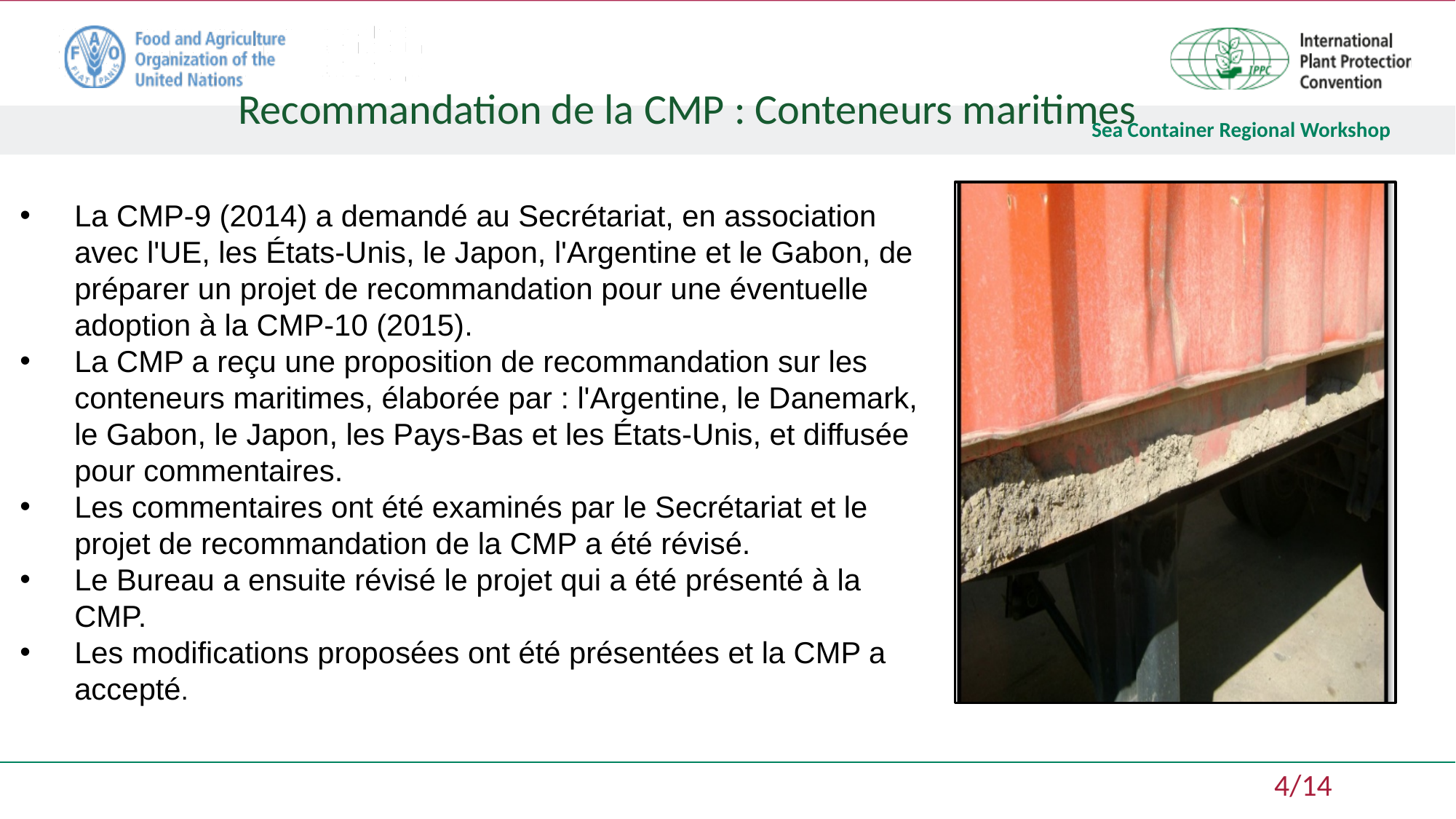

# Recommandation de la CMP : Conteneurs maritimes

La CMP-9 (2014) a demandé au Secrétariat, en association avec l'UE, les États-Unis, le Japon, l'Argentine et le Gabon, de préparer un projet de recommandation pour une éventuelle adoption à la CMP-10 (2015).
La CMP a reçu une proposition de recommandation sur les conteneurs maritimes, élaborée par : l'Argentine, le Danemark, le Gabon, le Japon, les Pays-Bas et les États-Unis, et diffusée pour commentaires.
Les commentaires ont été examinés par le Secrétariat et le projet de recommandation de la CMP a été révisé.
Le Bureau a ensuite révisé le projet qui a été présenté à la CMP.
Les modifications proposées ont été présentées et la CMP a accepté.